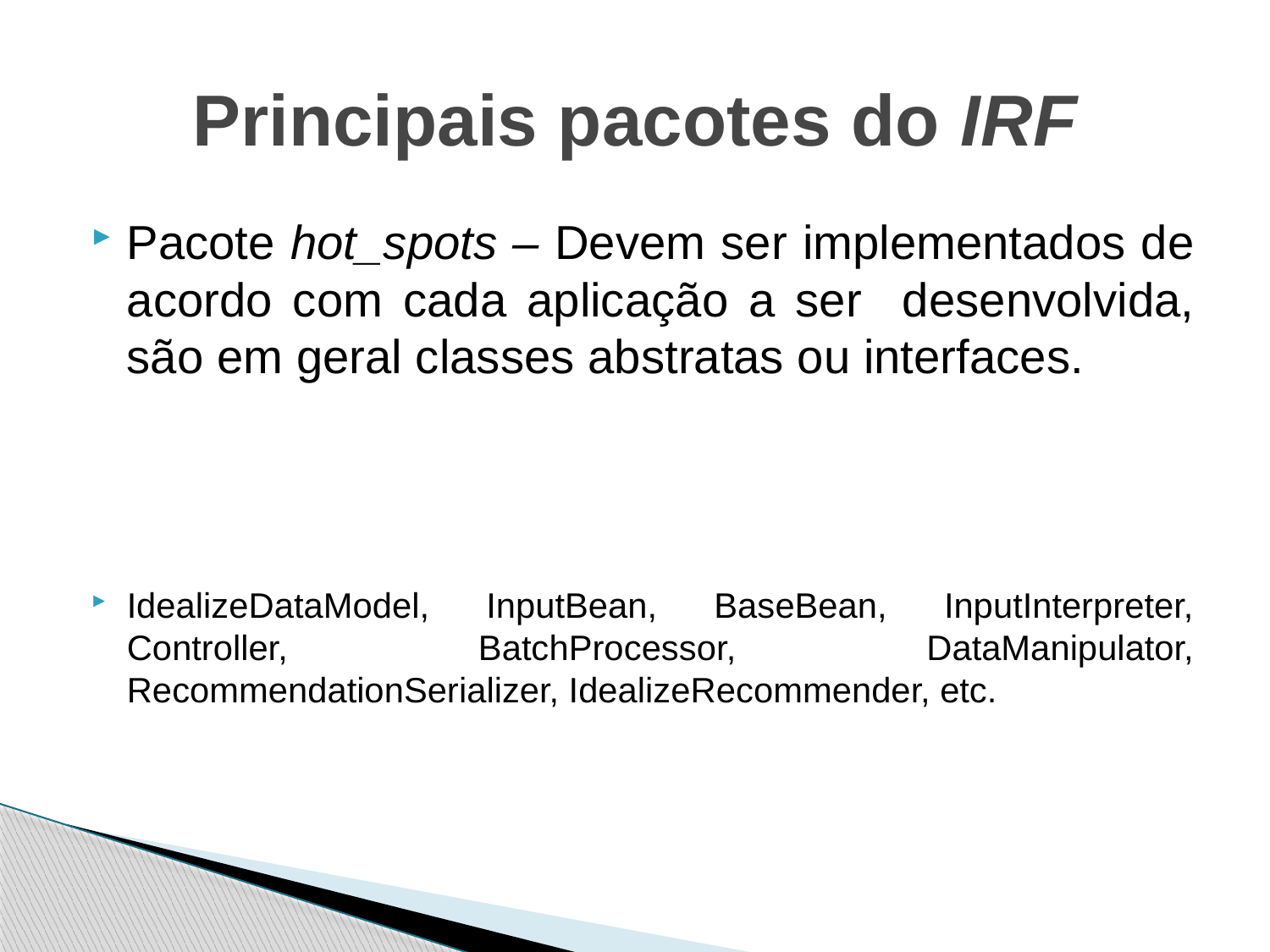

# Principais pacotes do IRF
Pacote hot_spots – Devem ser implementados de acordo com cada aplicação a ser  desenvolvida, são em geral classes abstratas ou interfaces.

IdealizeDataModel, InputBean, BaseBean, InputInterpreter, Controller, BatchProcessor, DataManipulator, RecommendationSerializer, IdealizeRecommender, etc.